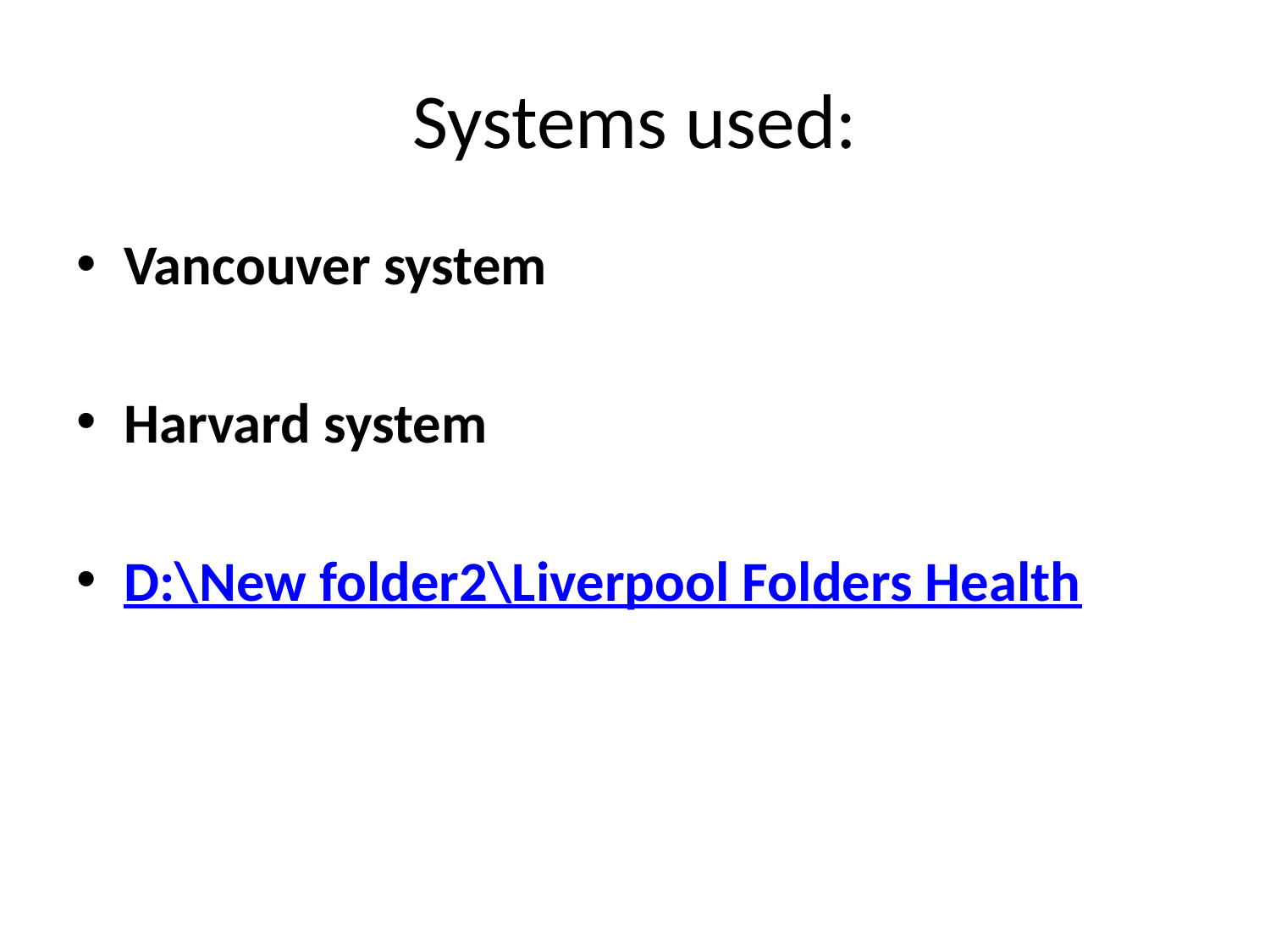

# Systems used:
Vancouver system

Harvard system

D:\New folder2\Liverpool Folders Health